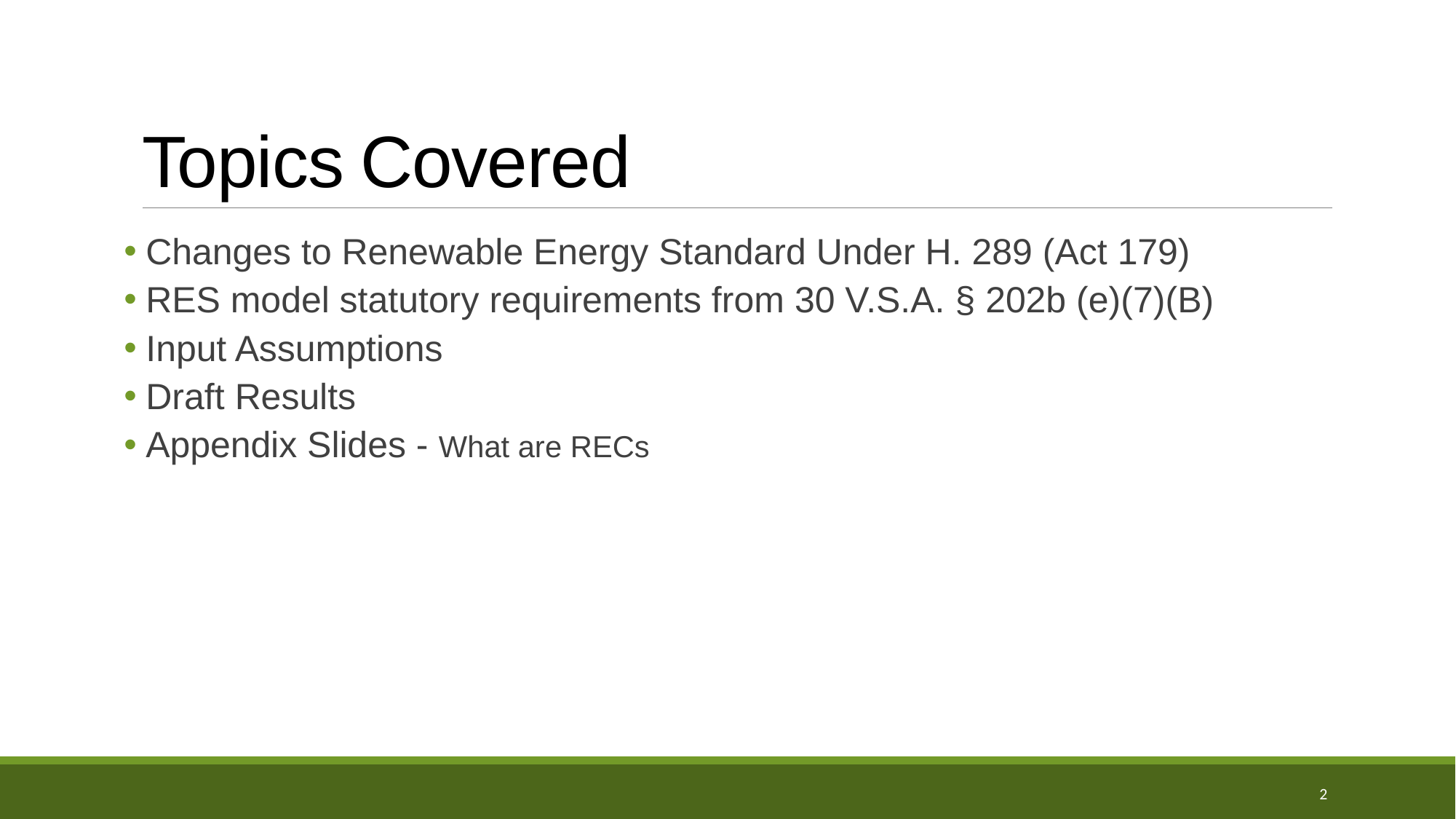

# Topics Covered
Changes to Renewable Energy Standard Under H. 289 (Act 179)
RES model statutory requirements from 30 V.S.A. § 202b (e)(7)(B)
Input Assumptions
Draft Results
Appendix Slides - What are RECs

2